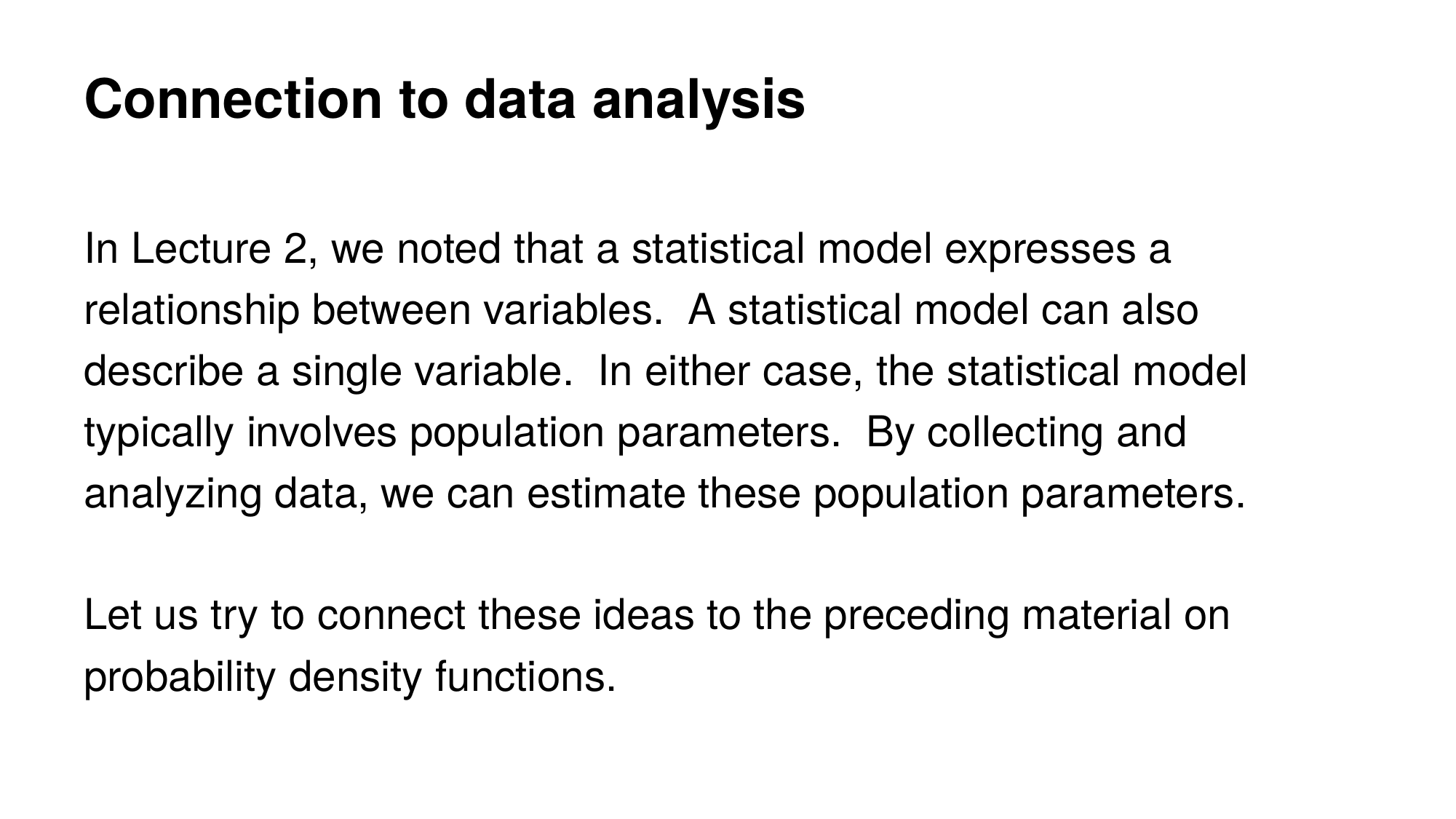

# Connection to data analysis
In Lecture 2, we noted that a statistical model expresses a relationship between variables.  A statistical model can also describe a single variable.  In either case, the statistical model typically involves population parameters.  By collecting and analyzing data, we can estimate these population parameters.

Let us try to connect these ideas to the preceding material on probability density functions.